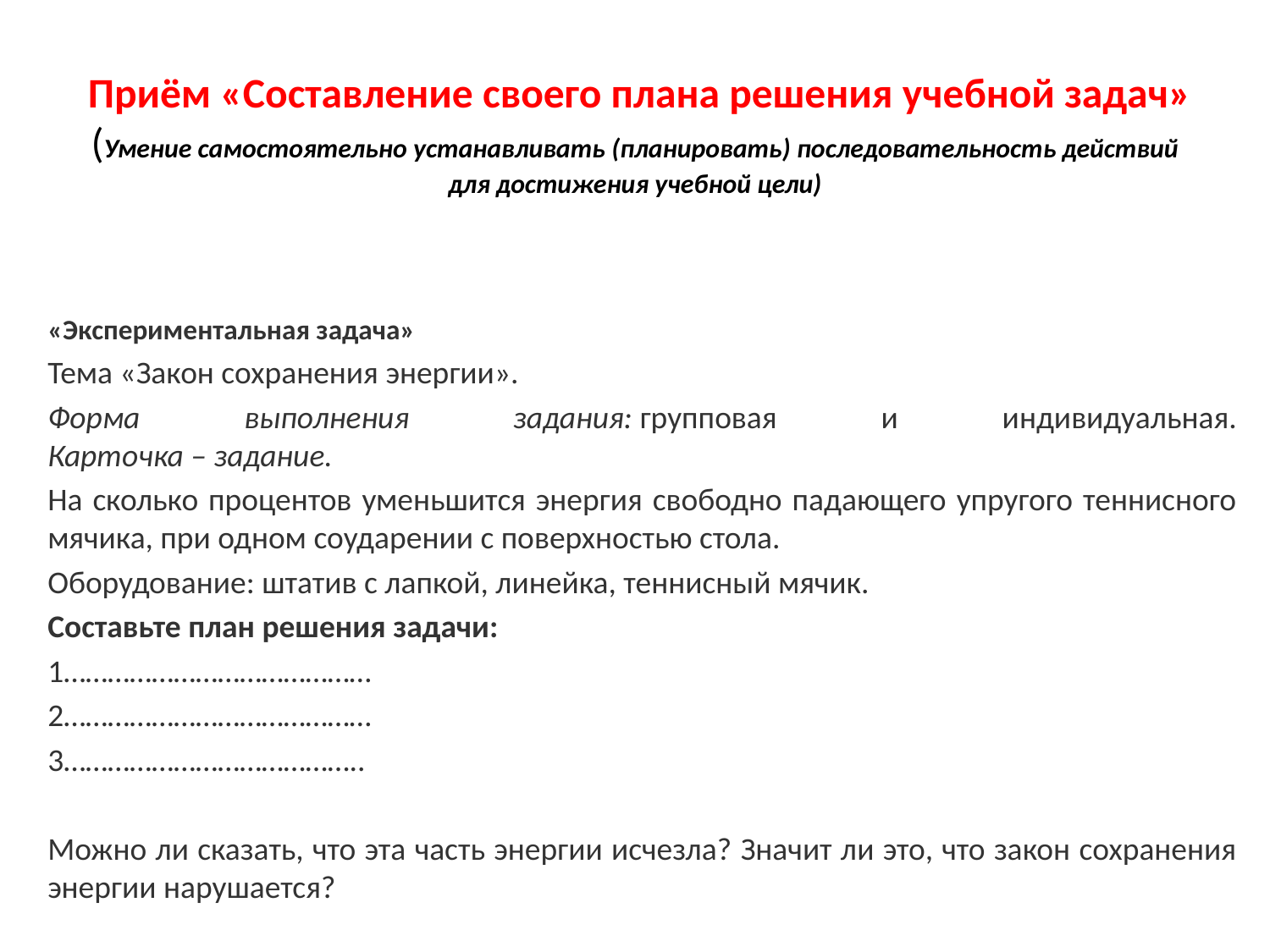

# Приём «Составление своего плана решения учебной задач» (Умение самостоятельно устанавливать (планировать) последовательность действий для достижения учебной цели)

«Экспериментальная задача»
Тема «Закон сохранения энергии».
Форма выполнения задания: групповая и индивидуальная.
Карточка – задание.
На сколько процентов уменьшится энергия свободно падающего упругого теннисного мячика, при одном соударении с поверхностью стола.
Оборудование: штатив с лапкой, линейка, теннисный мячик.
Составьте план решения задачи:
1……………………………………
2……………………………………
3…………………………………..

Можно ли сказать, что эта часть энергии исчезла? Значит ли это, что закон сохранения энергии нарушается?